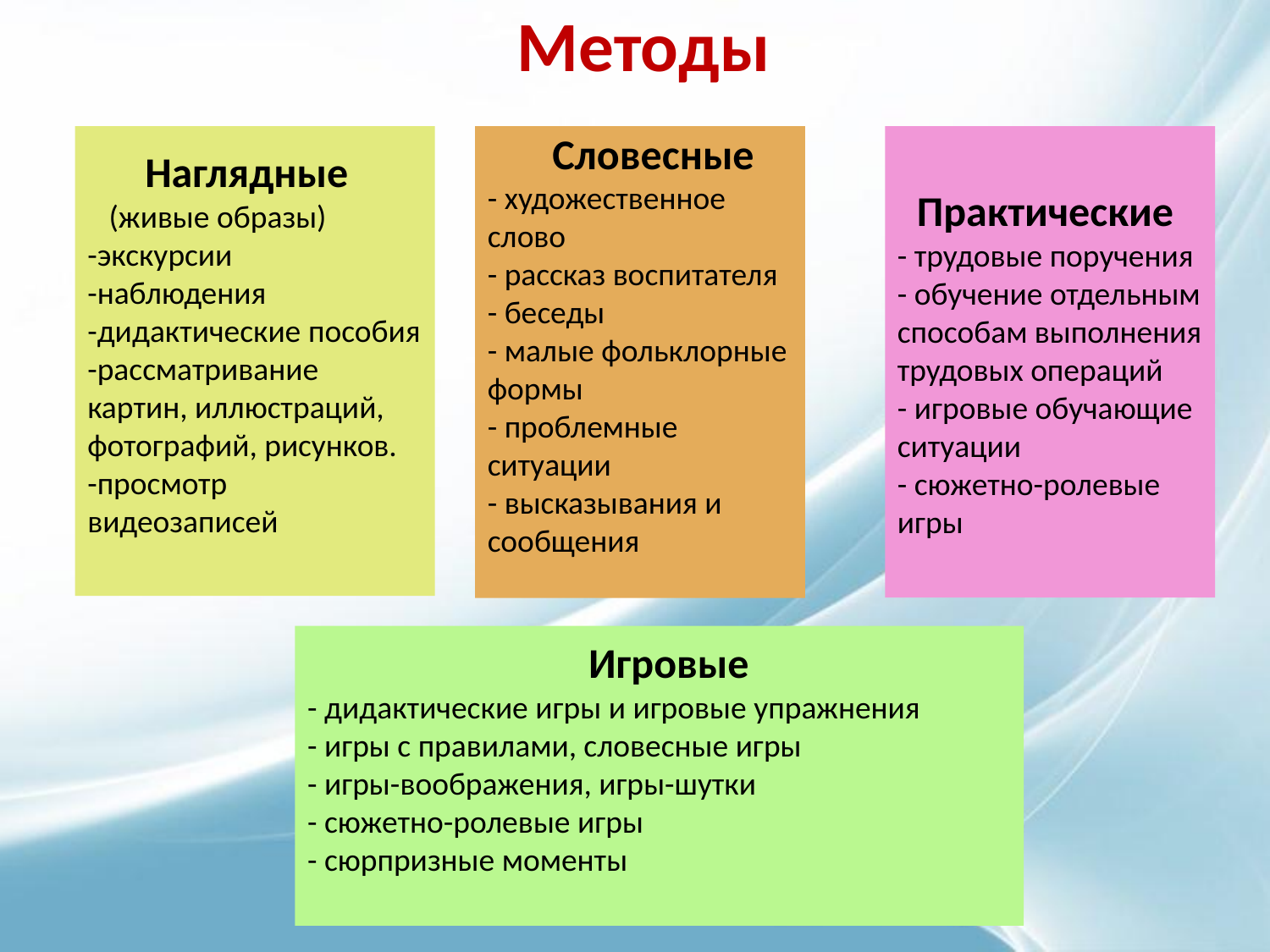

# Методы
        Наглядные
   (живые образы)
-экскурсии
-наблюдения
-дидактические пособия
-рассматривание картин, иллюстраций, фотографий, рисунков.
-просмотр видеозаписей

         Словесные
- художественное слово
- рассказ воспитателя
- беседы
- малые фольклорные формы
- проблемные ситуации
- высказывания и сообщения

        Практические
- трудовые поручения
- обучение отдельным способам выполнения трудовых операций
- игровые обучающие ситуации
- сюжетно-ролевые игры

  Игровые
- дидактические игры и игровые упражнения
- игры с правилами, словесные игры
- игры-воображения, игры-шутки
- сюжетно-ролевые игры
- сюрпризные моменты